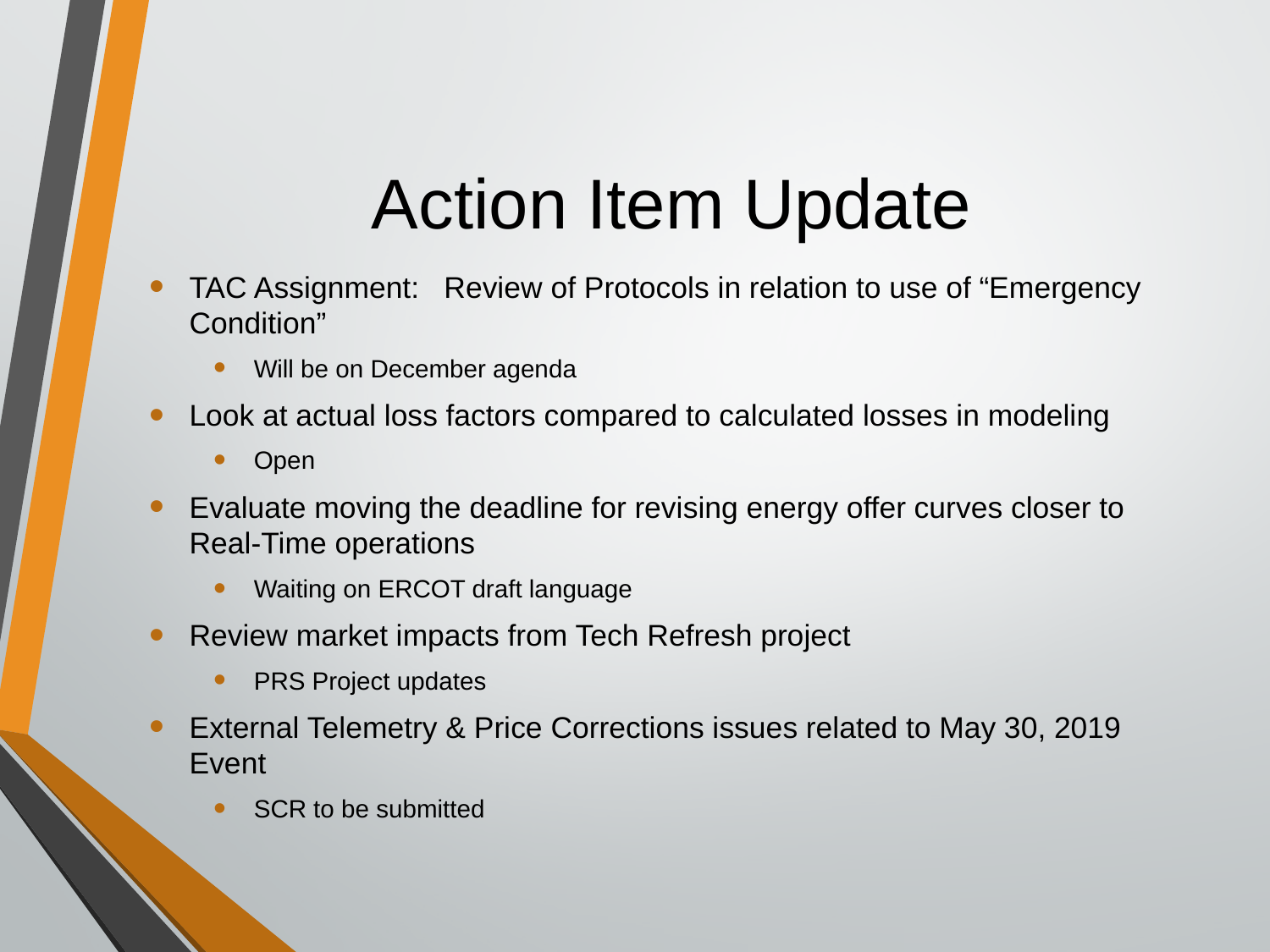

# Action Item Update
TAC Assignment:   Review of Protocols in relation to use of “Emergency Condition”
Will be on December agenda
Look at actual loss factors compared to calculated losses in modeling
Open
Evaluate moving the deadline for revising energy offer curves closer to Real-Time operations
Waiting on ERCOT draft language
Review market impacts from Tech Refresh project
PRS Project updates
External Telemetry & Price Corrections issues related to May 30, 2019 Event
SCR to be submitted